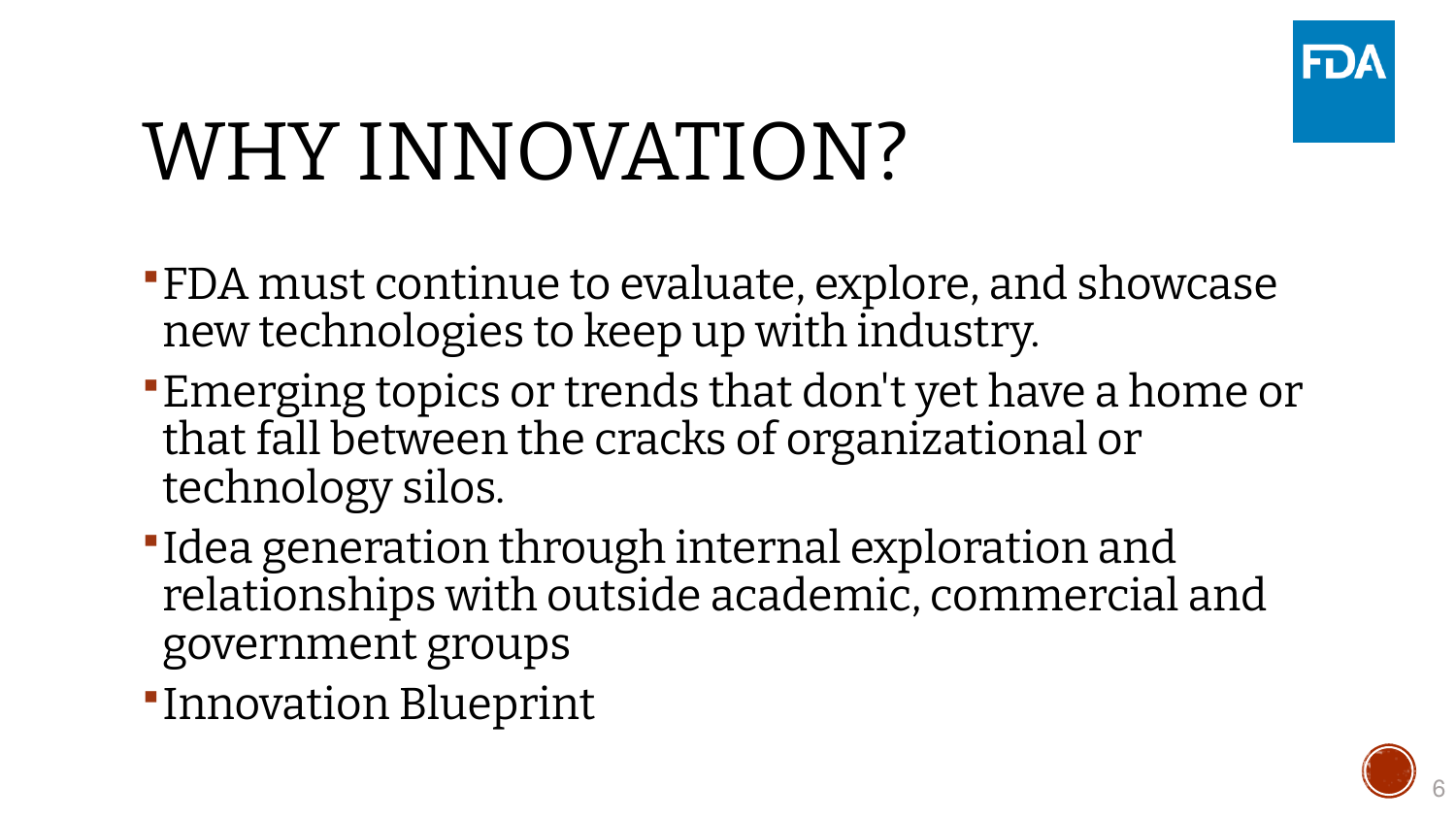

# Why Innovation?
FDA must continue to evaluate, explore, and showcase new technologies to keep up with industry.
Emerging topics or trends that don't yet have a home or that fall between the cracks of organizational or technology silos.
Idea generation through internal exploration and relationships with outside academic, commercial and government groups
Innovation Blueprint